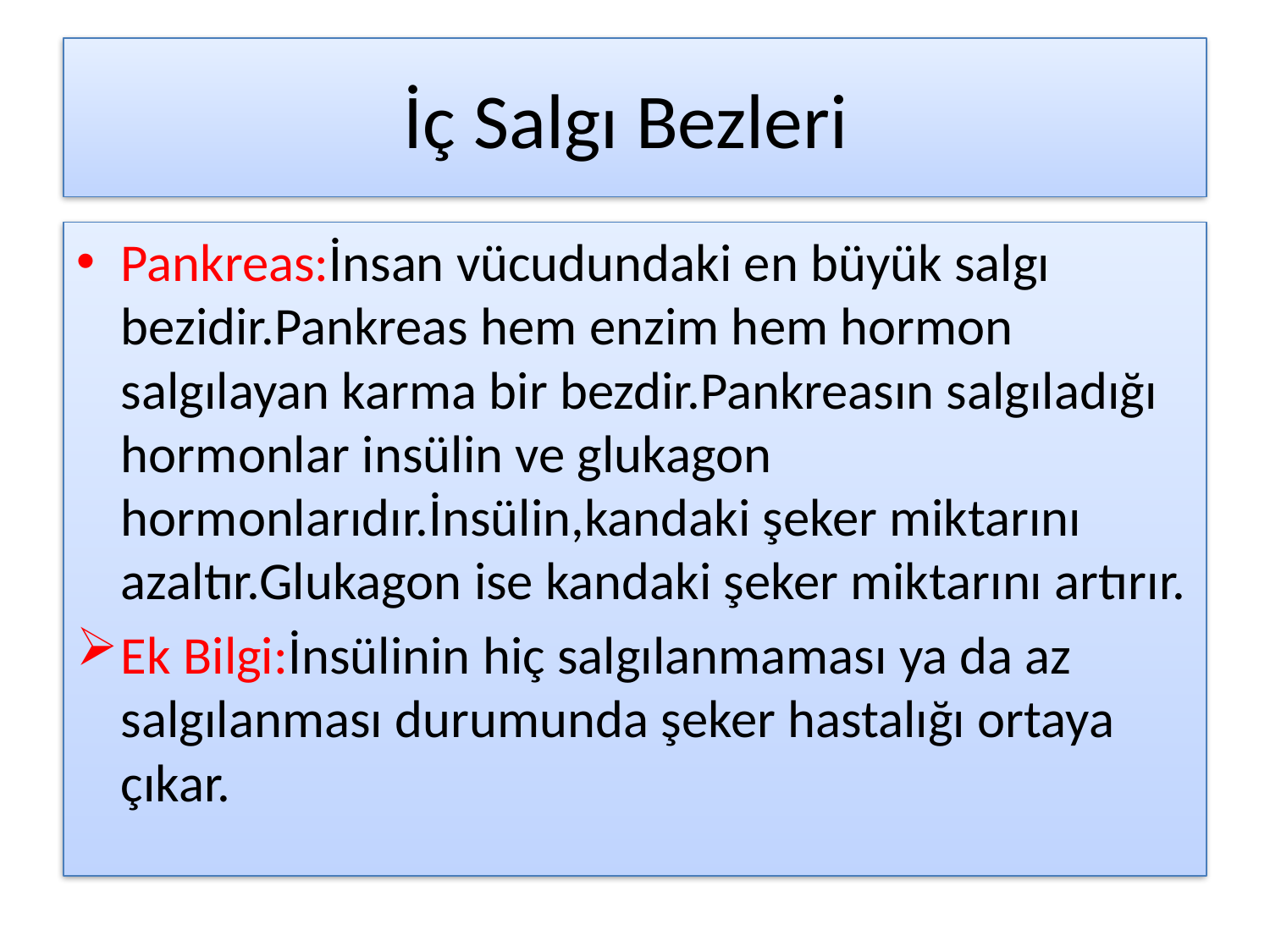

# İç Salgı Bezleri
Pankreas:İnsan vücudundaki en büyük salgı bezidir.Pankreas hem enzim hem hormon salgılayan karma bir bezdir.Pankreasın salgıladığı hormonlar insülin ve glukagon hormonlarıdır.İnsülin,kandaki şeker miktarını azaltır.Glukagon ise kandaki şeker miktarını artırır.
Ek Bilgi:İnsülinin hiç salgılanmaması ya da az salgılanması durumunda şeker hastalığı ortaya çıkar.